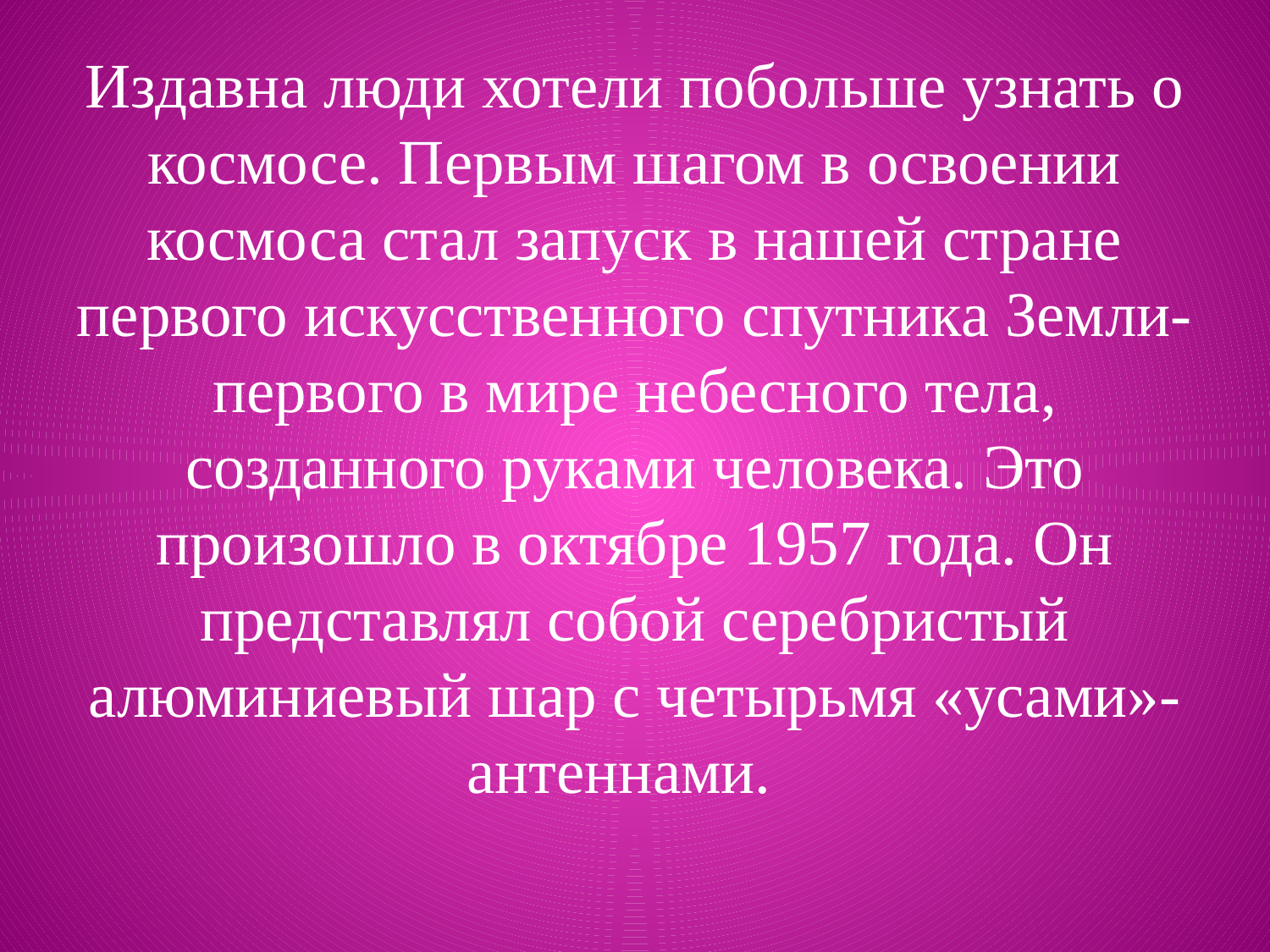

# Издавна люди хотели побольше узнать о космосе. Первым шагом в освоении космоса стал запуск в нашей стране первого искусственного спутника Земли- первого в мире небесного тела, созданного руками человека. Это произошло в октябре 1957 года. Он представлял собой серебристый алюминиевый шар с четырьмя «усами»- антеннами.